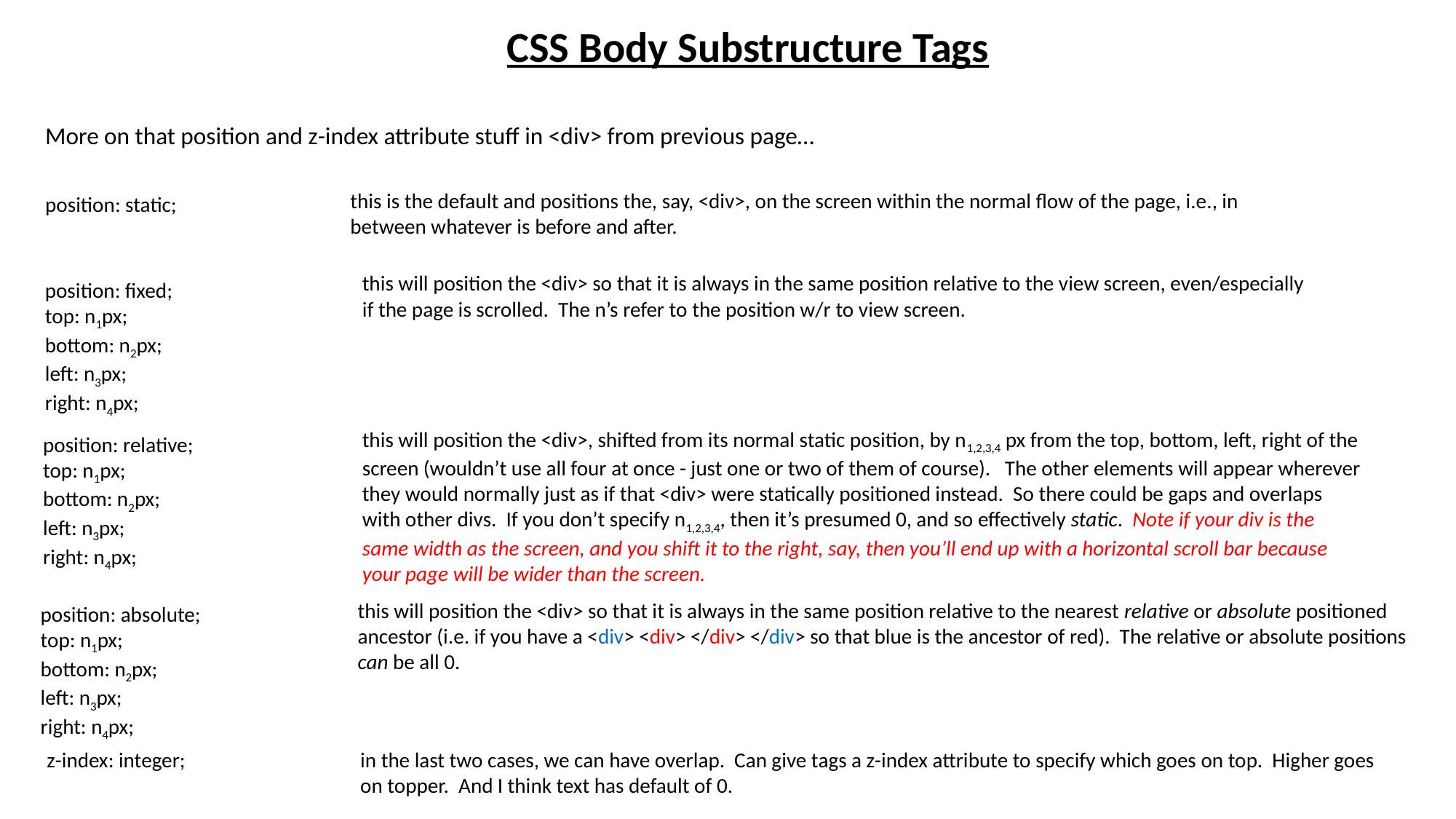

CSS Body Substructure Tags
More on that position and z-index attribute stuff in <div> from previous page…
this is the default and positions the, say, <div>, on the screen within the normal flow of the page, i.e., in between whatever is before and after.
position: static;
this will position the <div> so that it is always in the same position relative to the view screen, even/especially if the page is scrolled.  The n’s refer to the position w/r to view screen.
position: fixed;
top: n1px;
bottom: n2px;
left: n3px;
right: n4px;
this will position the <div>, shifted from its normal static position, by n1,2,3,4 px from the top, bottom, left, right of the screen (wouldn’t use all four at once - just one or two of them of course).   The other elements will appear wherever they would normally just as if that <div> were statically positioned instead.  So there could be gaps and overlaps with other divs.  If you don’t specify n1,2,3,4, then it’s presumed 0, and so effectively static.  Note if your div is the same width as the screen, and you shift it to the right, say, then you’ll end up with a horizontal scroll bar because your page will be wider than the screen.
position: relative;
top: n1px;
bottom: n2px;
left: n3px;
right: n4px;
this will position the <div> so that it is always in the same position relative to the nearest relative or absolute positioned ancestor (i.e. if you have a <div> <div> </div> </div> so that blue is the ancestor of red).  The relative or absolute positions can be all 0.
position: absolute;
top: n1px;
bottom: n2px;
left: n3px;
right: n4px;
z-index: integer;
in the last two cases, we can have overlap.  Can give tags a z-index attribute to specify which goes on top.  Higher goes on topper.  And I think text has default of 0.